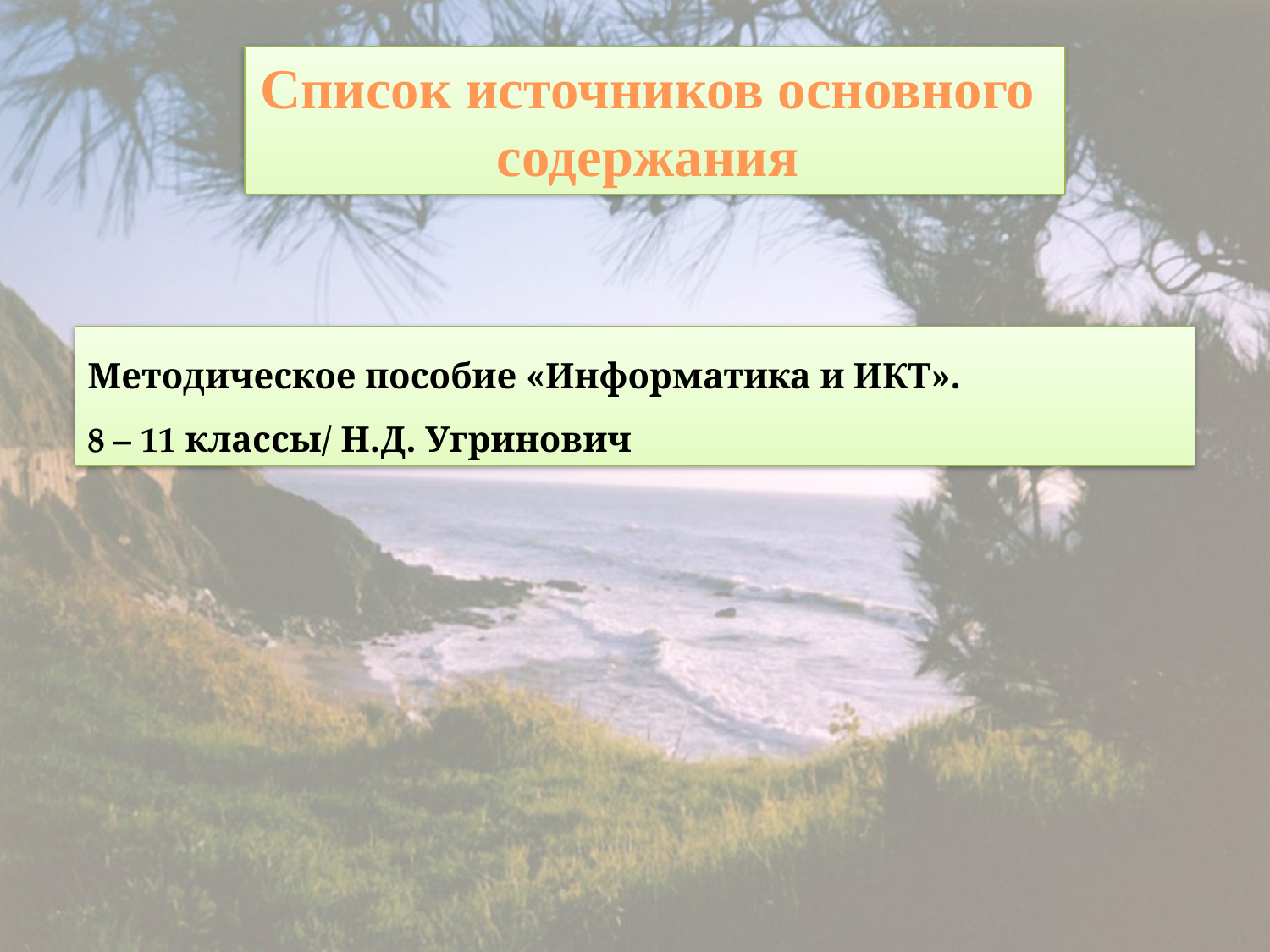

Список источников основного
содержания
Методическое пособие «Информатика и ИКТ».
8 – 11 классы/ Н.Д. Угринович